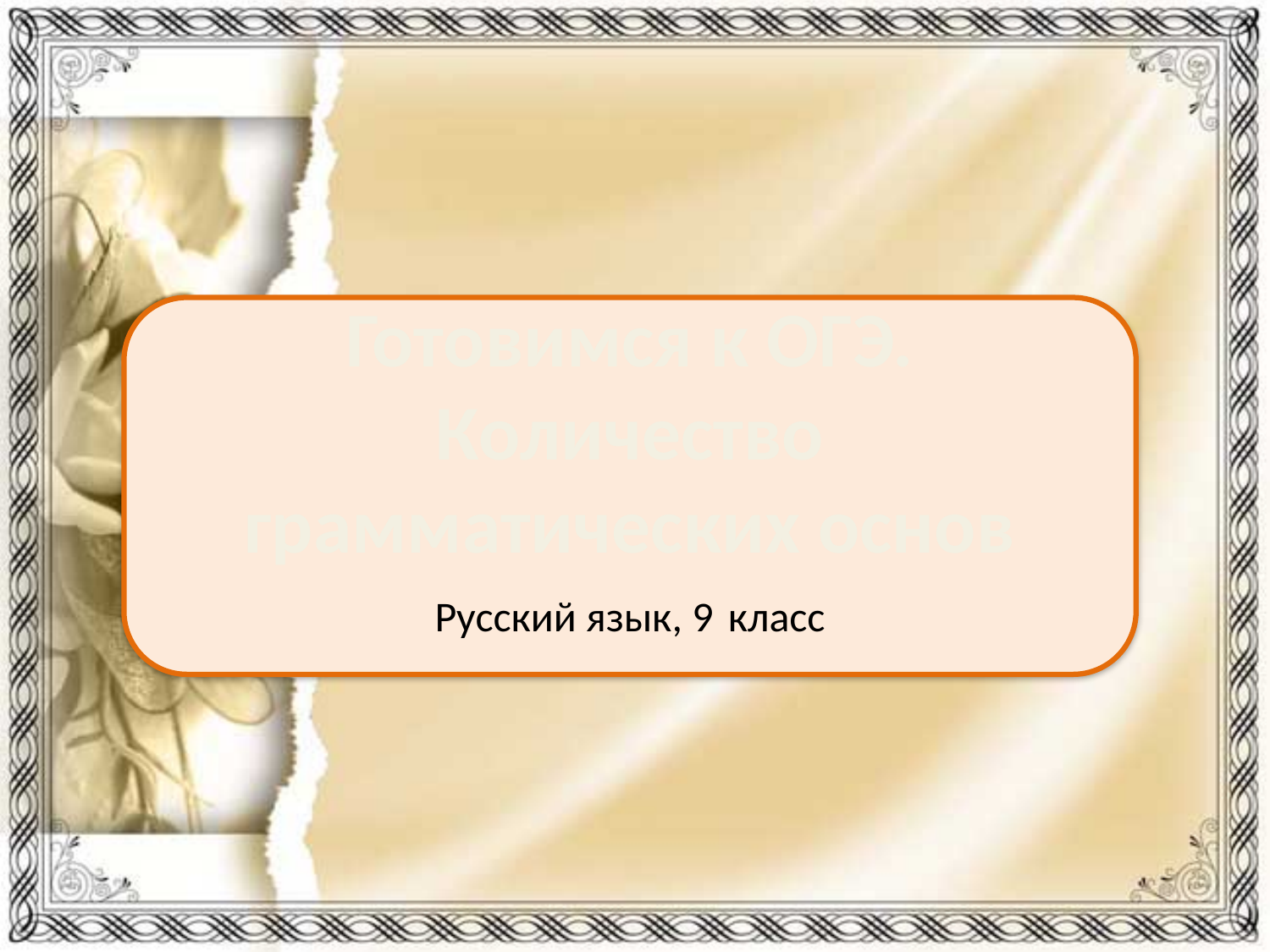

Готовимся к ОГЭ. Количество грамматических основ
Русский язык, 9 класс